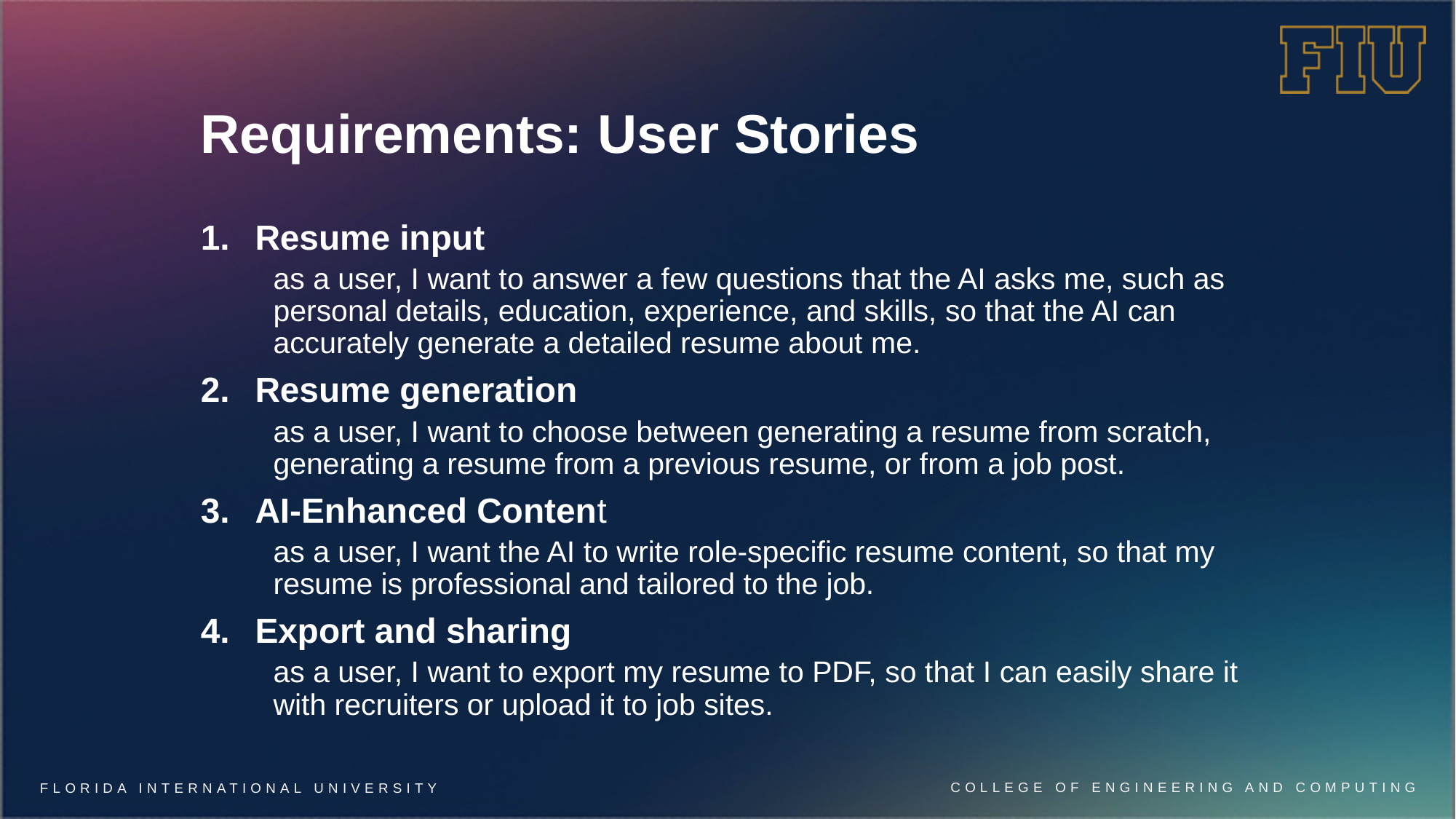

# Requirements: User Stories
Resume input
as a user, I want to answer a few questions that the AI asks me, such as personal details, education, experience, and skills, so that the AI can accurately generate a detailed resume about me.
Resume generation
as a user, I want to choose between generating a resume from scratch, generating a resume from a previous resume, or from a job post.
AI-Enhanced Content
as a user, I want the AI to write role-specific resume content, so that my resume is professional and tailored to the job.
Export and sharing
as a user, I want to export my resume to PDF, so that I can easily share it with recruiters or upload it to job sites.